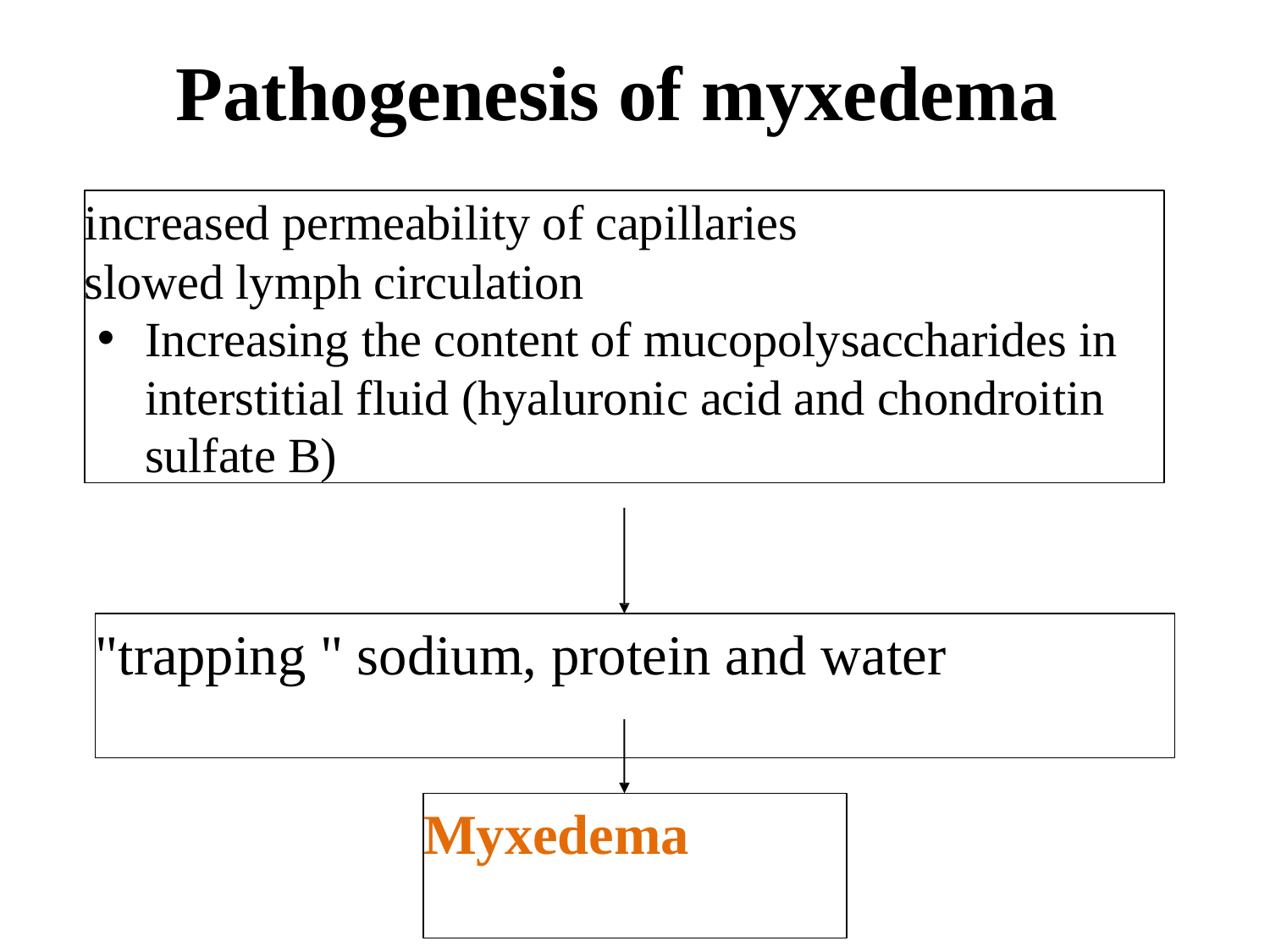

# Pathogenesis of myxedema

increased permeability of capillaries
slowed lymph circulation
Increasing the content of mucopolysaccharides in interstitial fluid (hyaluronic acid and chondroitin sulfate B)

"trapping " sodium, protein and water

Myxedema